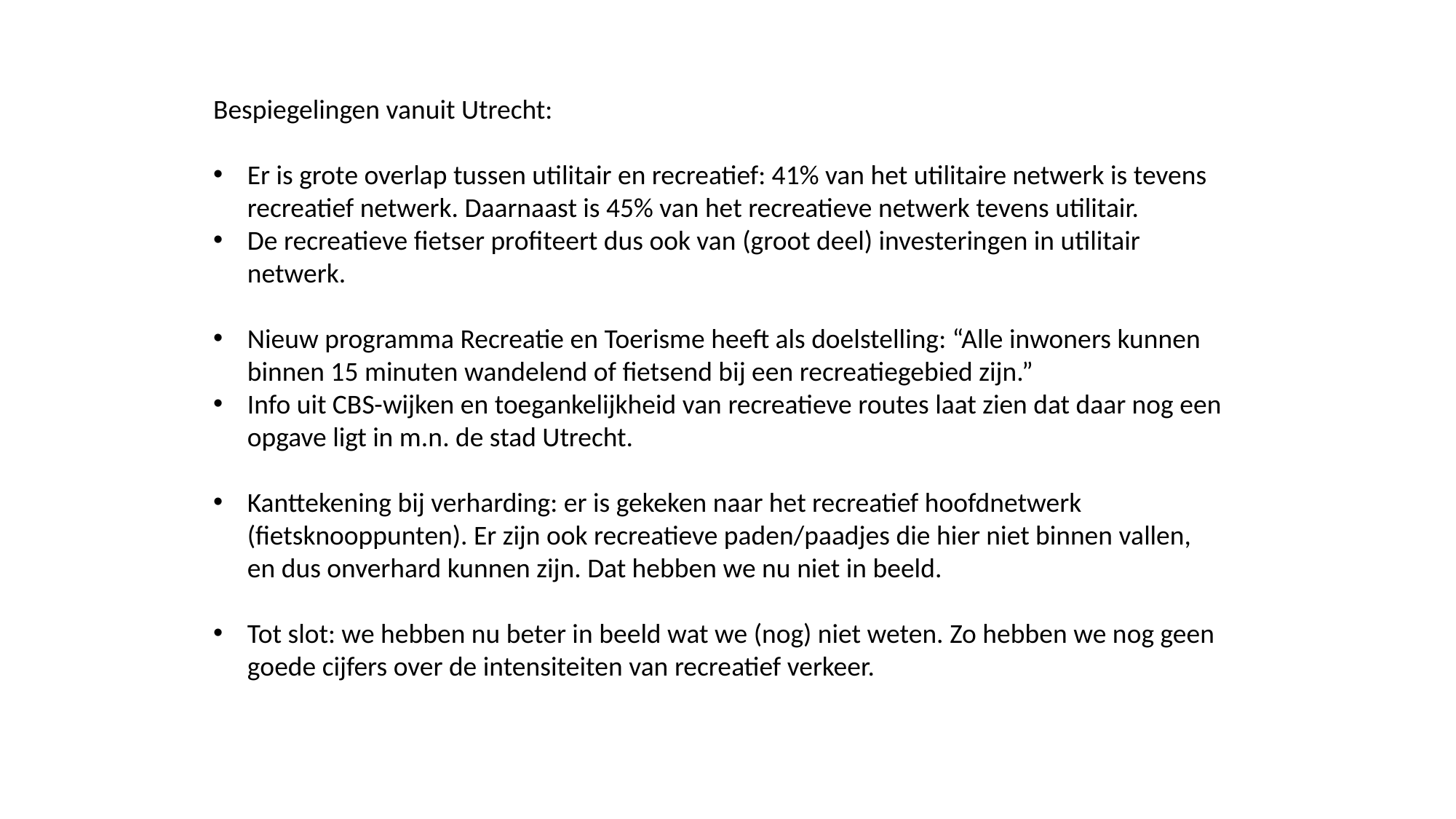

Bespiegelingen vanuit Utrecht:

Er is grote overlap tussen utilitair en recreatief: 41% van het utilitaire netwerk is tevens recreatief netwerk. Daarnaast is 45% van het recreatieve netwerk tevens utilitair.
De recreatieve fietser profiteert dus ook van (groot deel) investeringen in utilitair netwerk.

Nieuw programma Recreatie en Toerisme heeft als doelstelling: “Alle inwoners kunnen binnen 15 minuten wandelend of fietsend bij een recreatiegebied zijn.”
Info uit CBS-wijken en toegankelijkheid van recreatieve routes laat zien dat daar nog een opgave ligt in m.n. de stad Utrecht.

Kanttekening bij verharding: er is gekeken naar het recreatief hoofdnetwerk (fietsknooppunten). Er zijn ook recreatieve paden/paadjes die hier niet binnen vallen, en dus onverhard kunnen zijn. Dat hebben we nu niet in beeld.

Tot slot: we hebben nu beter in beeld wat we (nog) niet weten. Zo hebben we nog geen goede cijfers over de intensiteiten van recreatief verkeer.